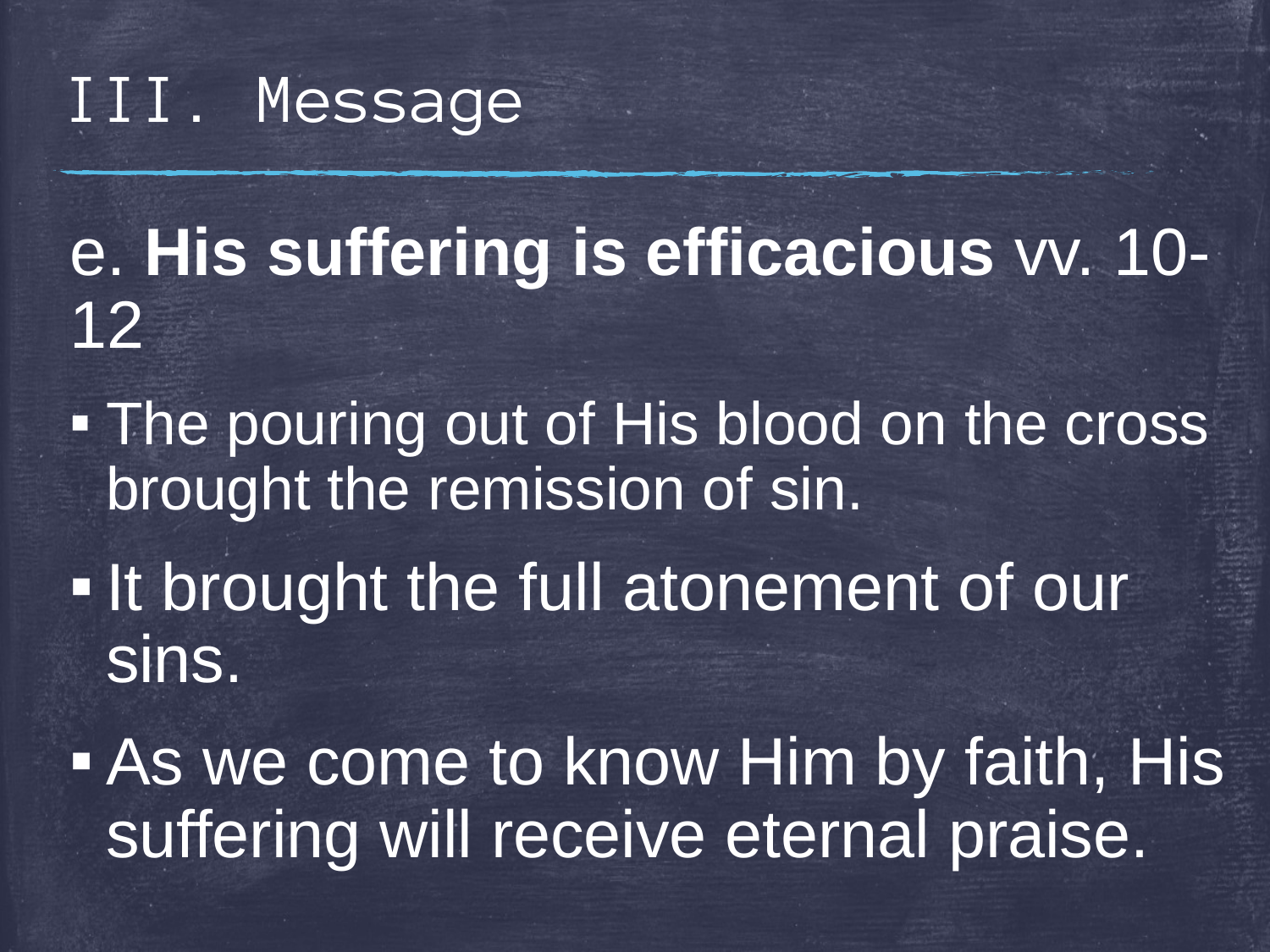

# III. Message
e. His suffering is efficacious vv. 10-12
The pouring out of His blood on the cross brought the remission of sin.
It brought the full atonement of our sins.
As we come to know Him by faith, His suffering will receive eternal praise.